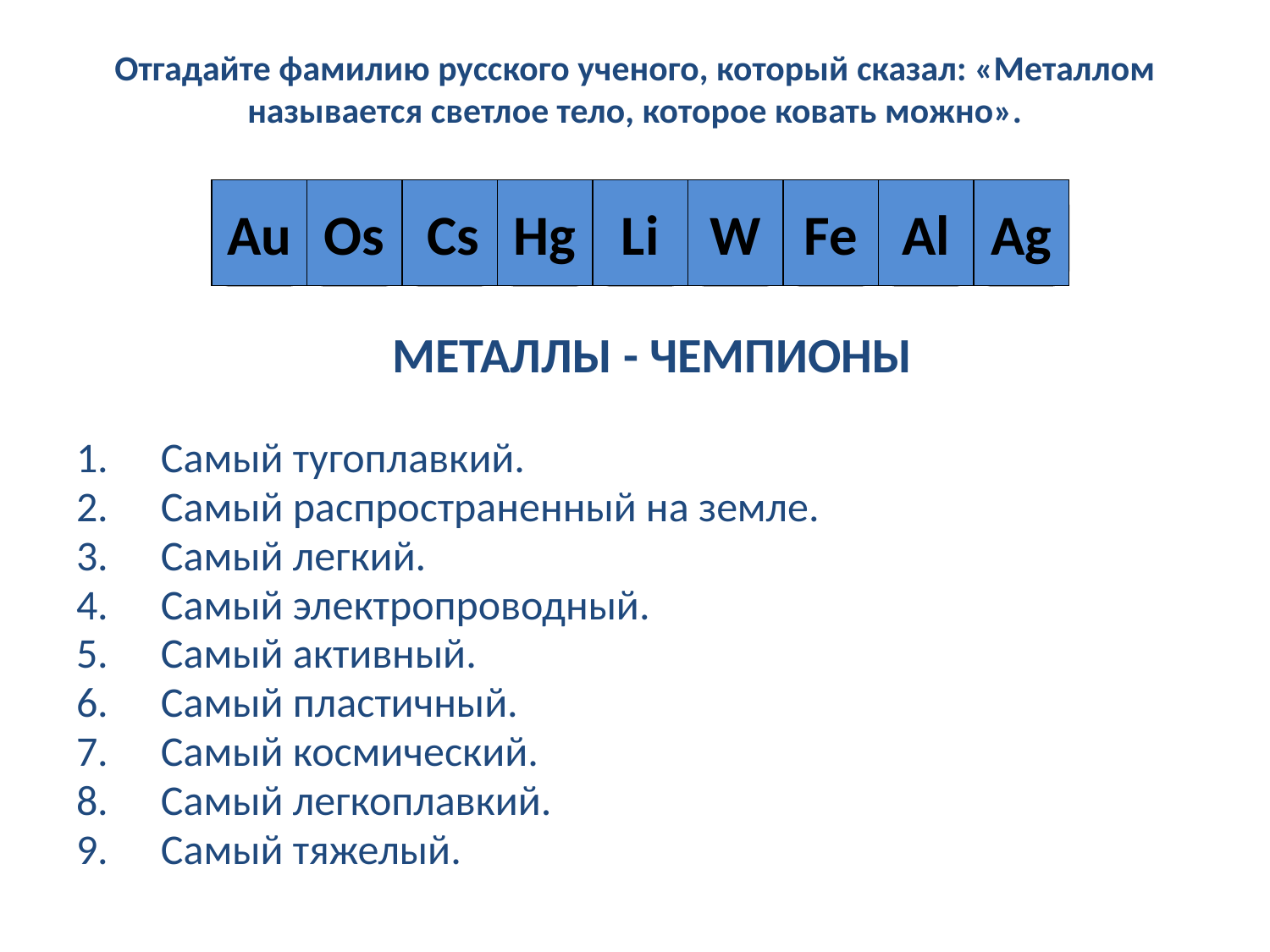

# Отгадайте фамилию русского ученого, который сказал: «Металлом называется светлое тело, которое ковать можно».
Au
Os
 Cs
Hg
Li
W
Fe
Al
Ag
Л
О
М
О
Н
О
С
О
В
Металлы - чемпионы
Самый тугоплавкий.
Самый распространенный на земле.
Самый легкий.
Самый электропроводный.
Самый активный.
Самый пластичный.
Самый космический.
Самый легкоплавкий.
Самый тяжелый.